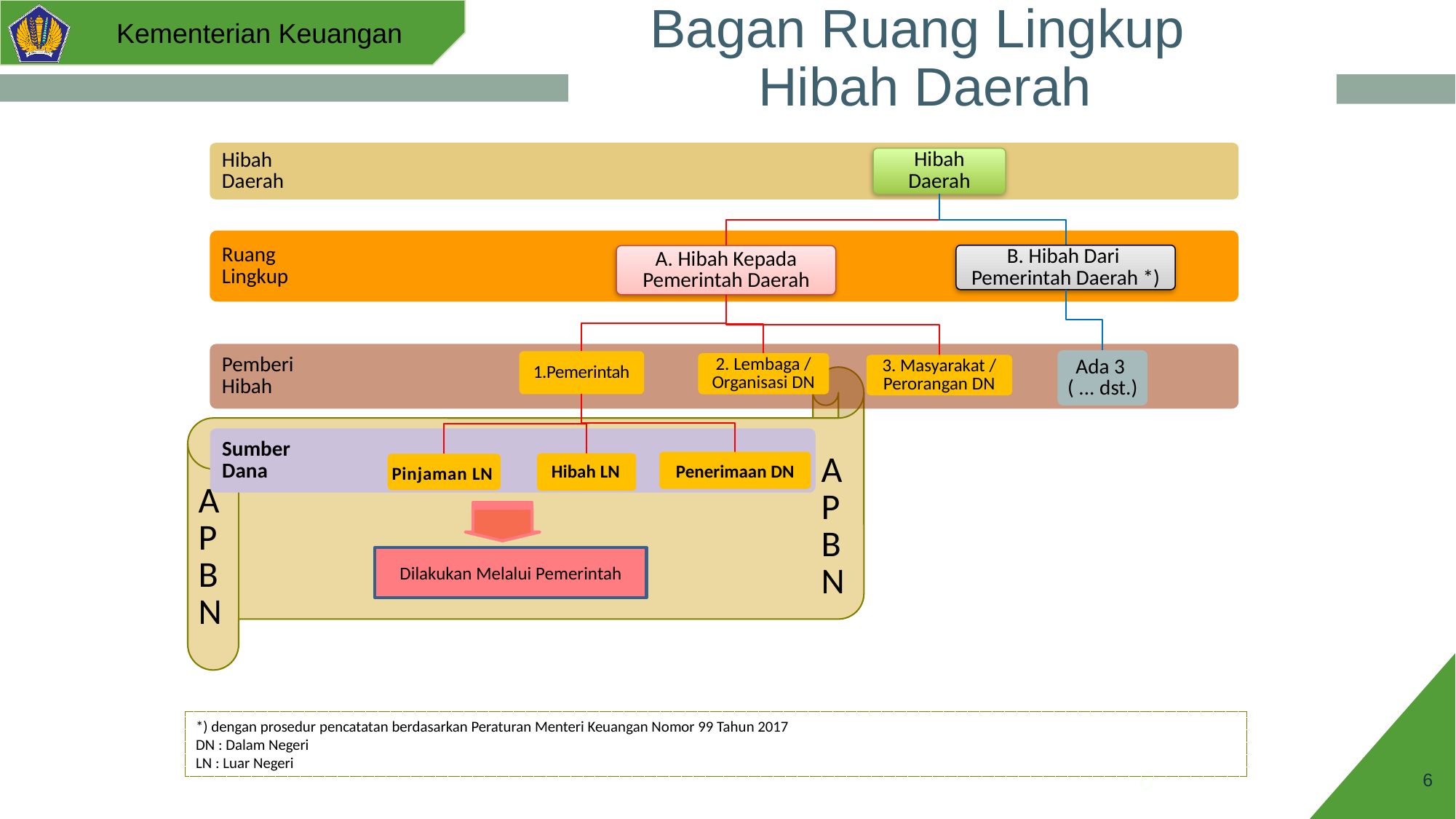

# Bagan Ruang Lingkup Hibah Daerah

Hibah
Daerah
Hibah Daerah

Ruang
Lingkup
B. Hibah Dari
Pemerintah Daerah *)
A. Hibah Kepada Pemerintah Daerah

Pemberi
Hibah
Ada 3
( ... dst.)
1.Pemerintah
2. Lembaga / Organisasi DN
3. Masyarakat / Perorangan DN

Sumber
Dana

A
P
B
N
Penerimaan DN
Hibah LN
Pinjaman LN
A
P
B
N

Dilakukan Melalui Pemerintah
*) dengan prosedur pencatatan berdasarkan Peraturan Menteri Keuangan Nomor 99 Tahun 2017
DN : Dalam Negeri
LN : Luar Negeri
6